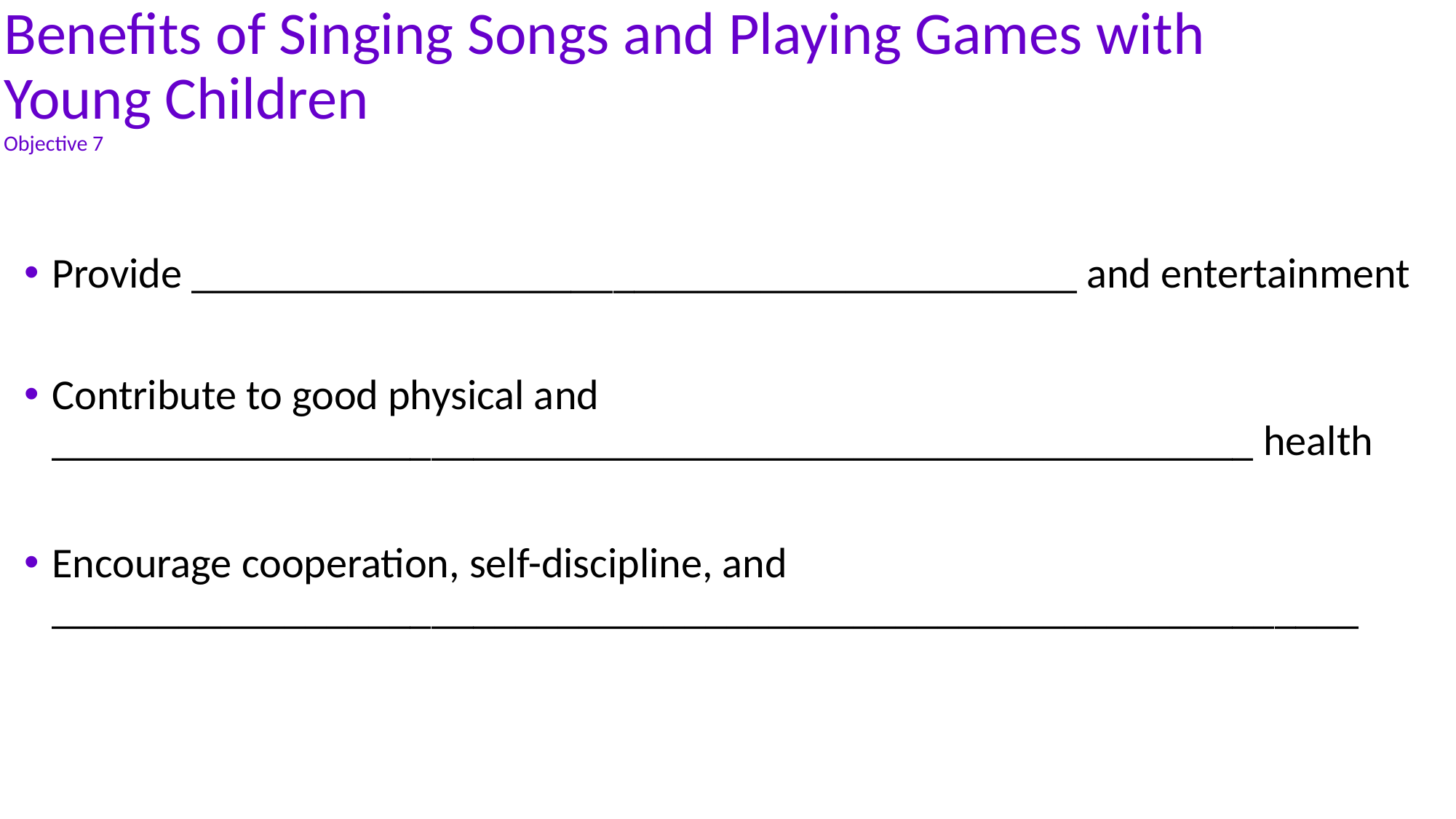

# Benefits of Singing Songs and Playing Games with Young Children Objective 7
Provide __________________________________________ and entertainment

Contribute to good physical and _________________________________________________________ health

Encourage cooperation, self-discipline, and ______________________________________________________________